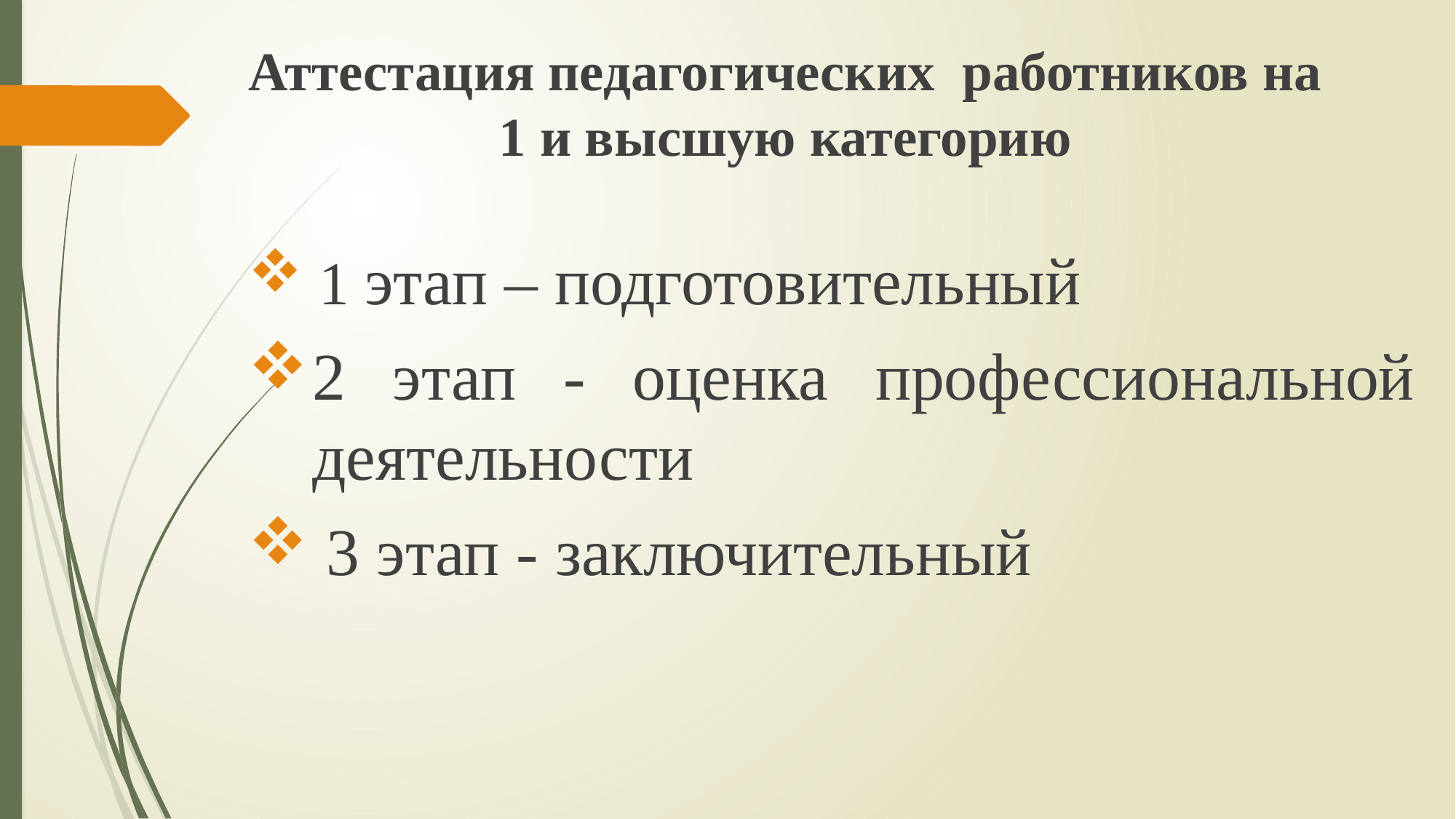

# Аттестация педагогических  работников на 1 и высшую категорию
 1 этап – подготовительный
2 этап - оценка профессиональной деятельности
 3 этап - заключительный